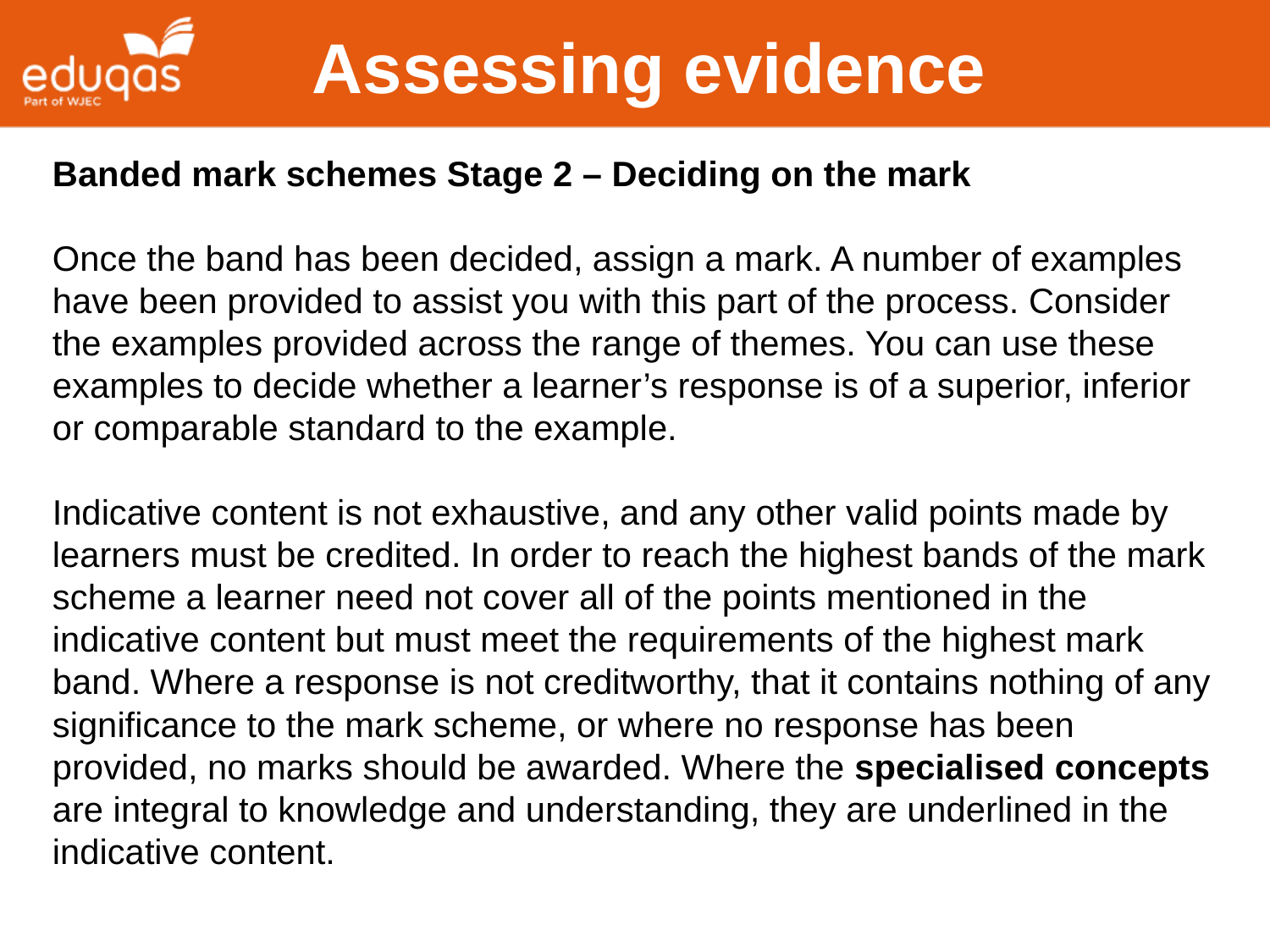

Assessing evidence
Banded mark schemes Stage 2 – Deciding on the mark

Once the band has been decided, assign a mark. A number of examples have been provided to assist you with this part of the process. Consider the examples provided across the range of themes. You can use these examples to decide whether a learner’s response is of a superior, inferior or comparable standard to the example.

Indicative content is not exhaustive, and any other valid points made by learners must be credited. In order to reach the highest bands of the mark scheme a learner need not cover all of the points mentioned in the indicative content but must meet the requirements of the highest mark band. Where a response is not creditworthy, that it contains nothing of any significance to the mark scheme, or where no response has been provided, no marks should be awarded. Where the specialised concepts are integral to knowledge and understanding, they are underlined in the indicative content.